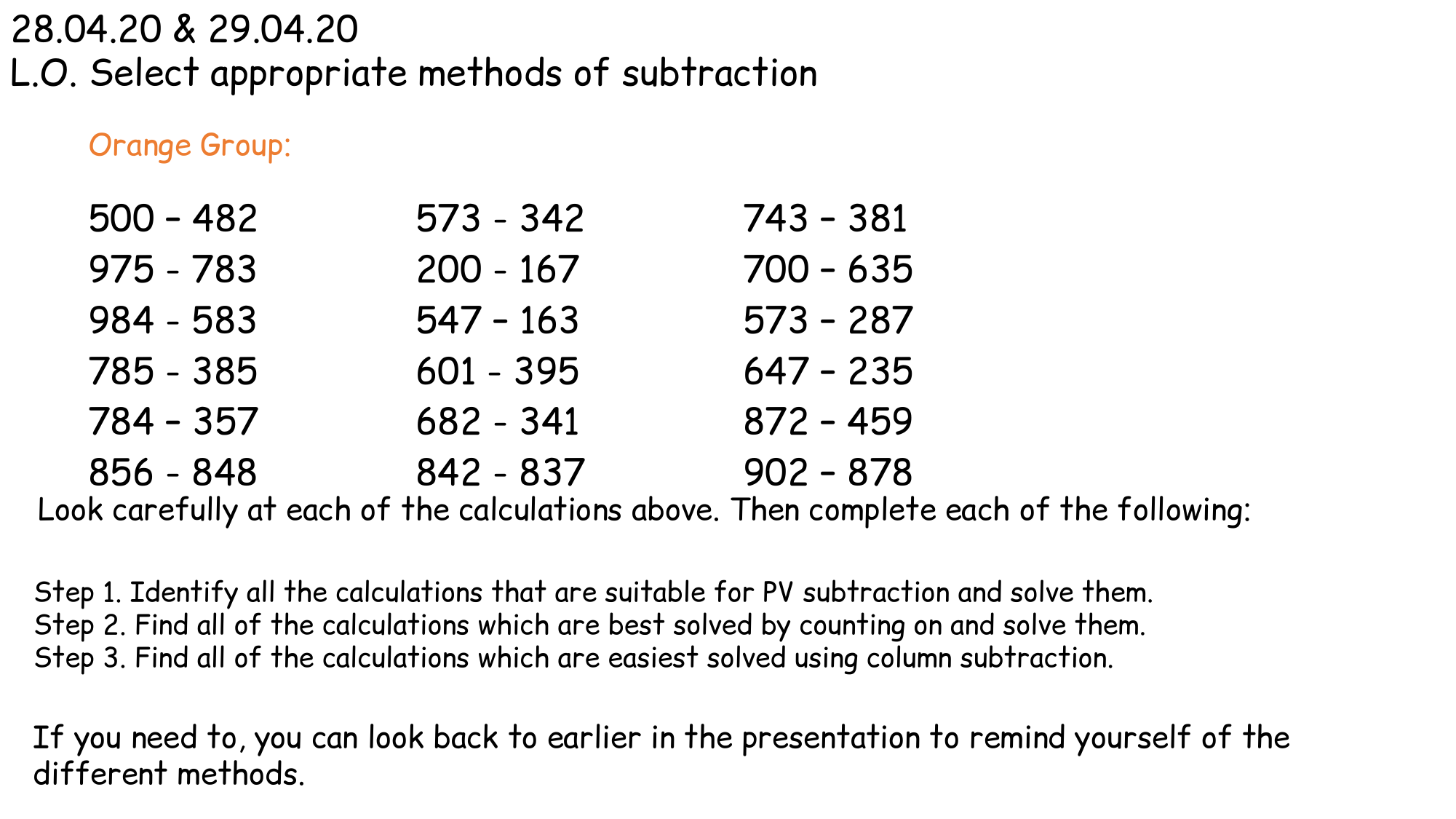

28.04.20 & 29.04.20
L.O. Select appropriate methods of subtraction
Orange Group:
| 500 – 482 573 - 342 743 – 381 975 - 783 200 - 167 700 – 635 984 - 583 547 – 163 573 – 287 785 - 385 601 - 395 647 – 235 784 – 357 682 - 341 872 – 459 856 - 848 842 - 837 902 – 878 |
| --- |
|  |
|  |
Look carefully at each of the calculations above. Then complete each of the following:
Step 1. Identify all the calculations that are suitable for PV subtraction and solve them.
Step 2. Find all of the calculations which are best solved by counting on and solve them.
Step 3. Find all of the calculations which are easiest solved using column subtraction.
If you need to, you can look back to earlier in the presentation to remind yourself of the different methods.